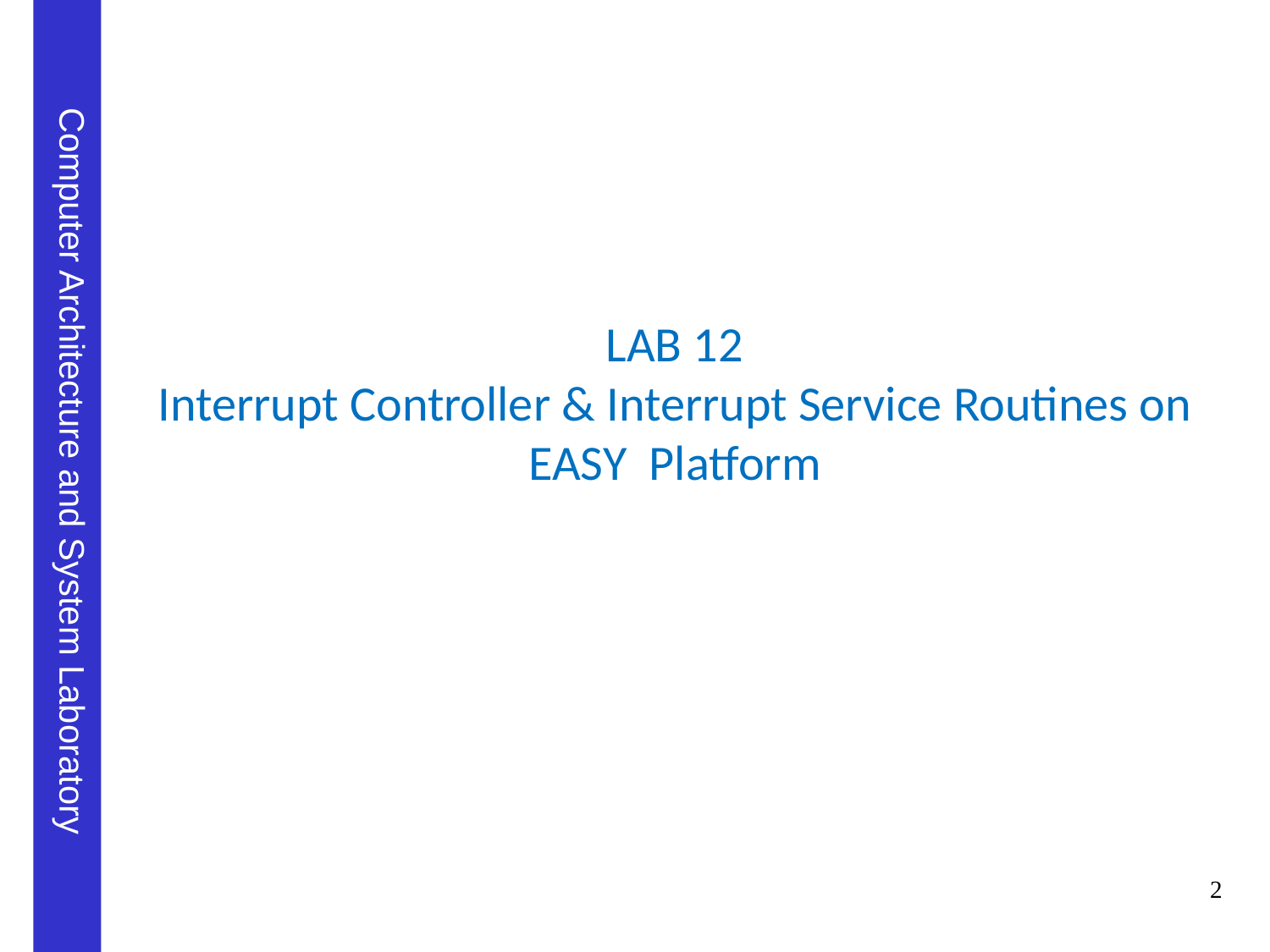

# LAB 12 Interrupt Controller & Interrupt Service Routines on EASY  Platform
2